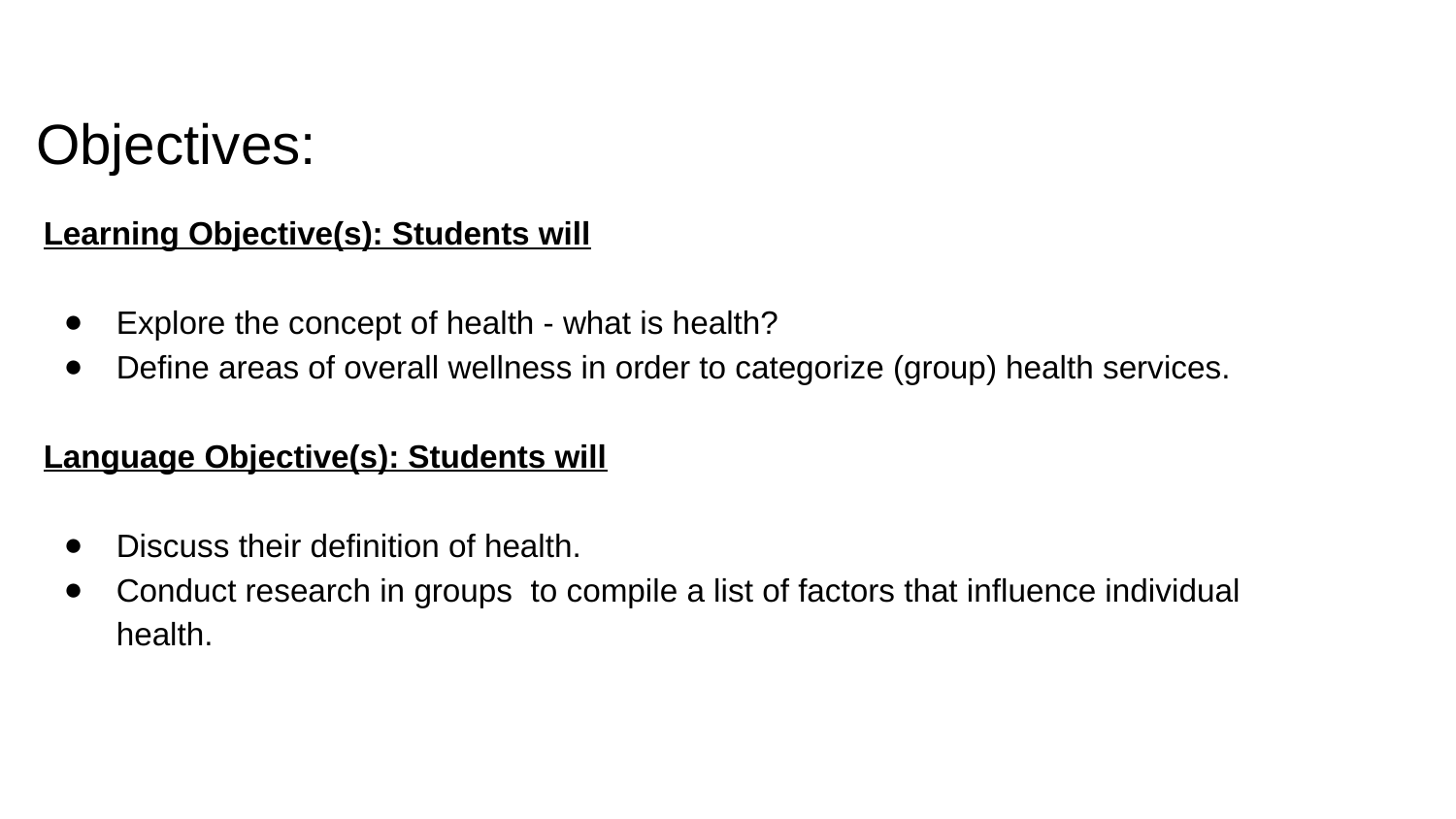

# Objectives:
Learning Objective(s): Students will

Explore the concept of health - what is health?
Define areas of overall wellness in order to categorize (group) health services.

Language Objective(s): Students will

Discuss their definition of health.
Conduct research in groups  to compile a list of factors that influence individual health.